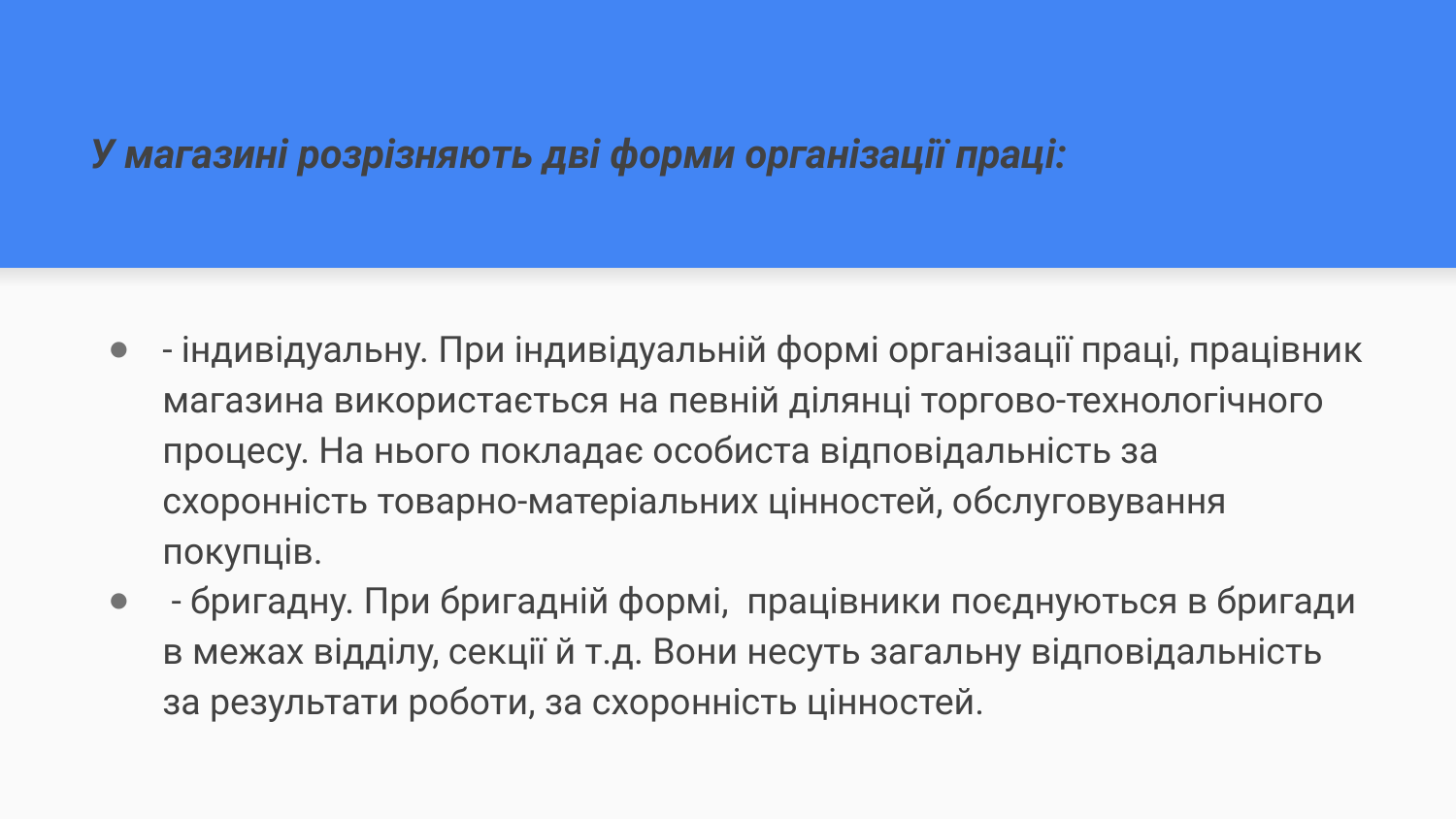

У магазині розрізняють дві форми організації праці:
- індивідуальну;
- бригадну.
# У магазині розрізняють дві форми організації праці:
- індивідуальну. При індивідуальній формі організації праці, працівник магазина використається на певній ділянці торгово-технологічного процесу. На нього покладає особиста відповідальність за схоронність товарно-матеріальних цінностей, обслуговування покупців.
 - бригадну. При бригадній формі,  працівники поєднуються в бригади в межах відділу, секції й т.д. Вони несуть загальну відповідальність за результати роботи, за схоронність цінностей.